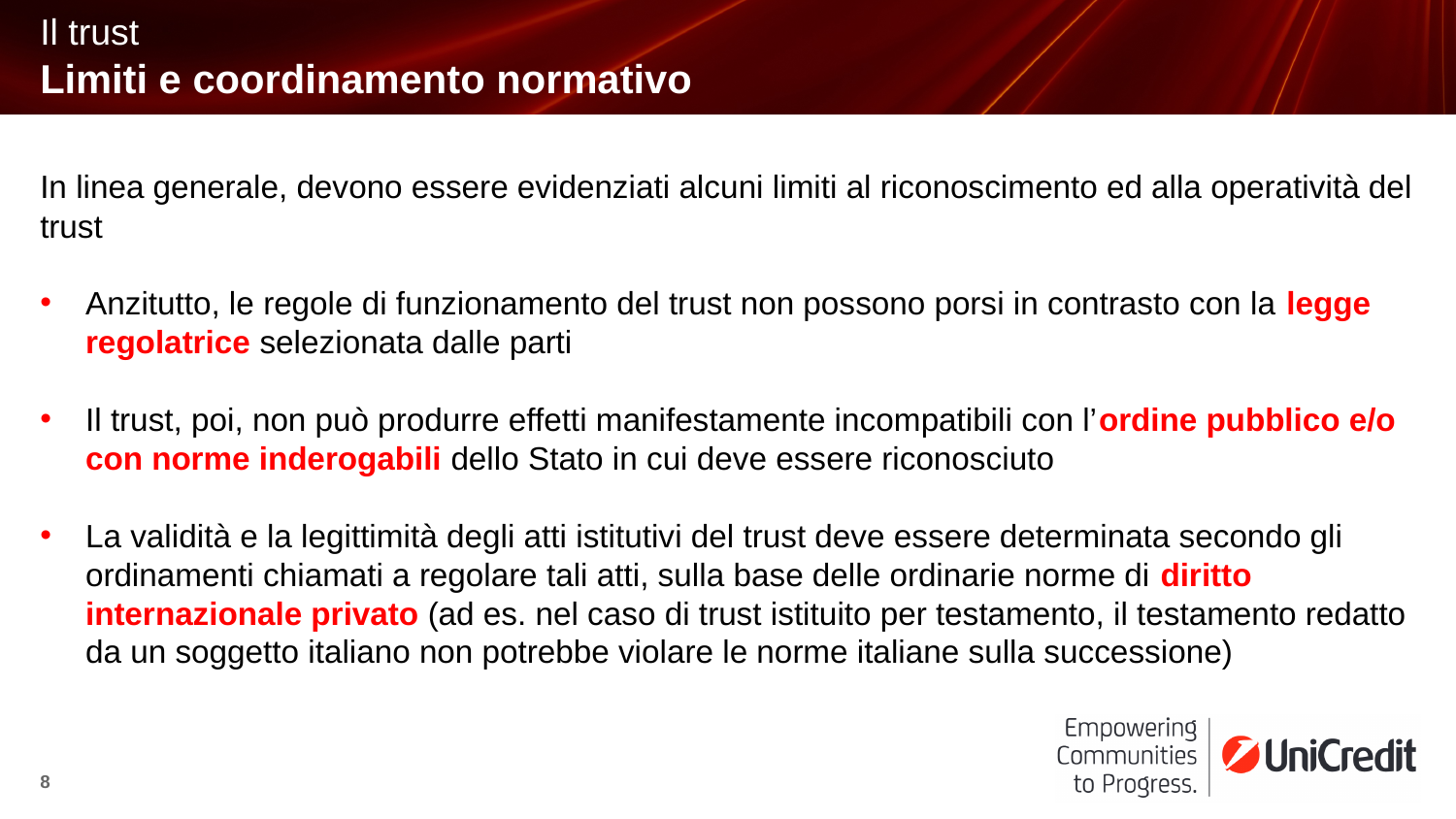

Il trust
# Limiti e coordinamento normativo n

In linea generale, devono essere evidenziati alcuni limiti al riconoscimento ed alla operatività del trust

Anzitutto, le regole di funzionamento del trust non possono porsi in contrasto con la legge regolatrice selezionata dalle parti

Il trust, poi, non può produrre effetti manifestamente incompatibili con l’ordine pubblico e/o con norme inderogabili dello Stato in cui deve essere riconosciuto

La validità e la legittimità degli atti istitutivi del trust deve essere determinata secondo gli ordinamenti chiamati a regolare tali atti, sulla base delle ordinarie norme di diritto internazionale privato (ad es. nel caso di trust istituito per testamento, il testamento redatto da un soggetto italiano non potrebbe violare le norme italiane sulla successione)